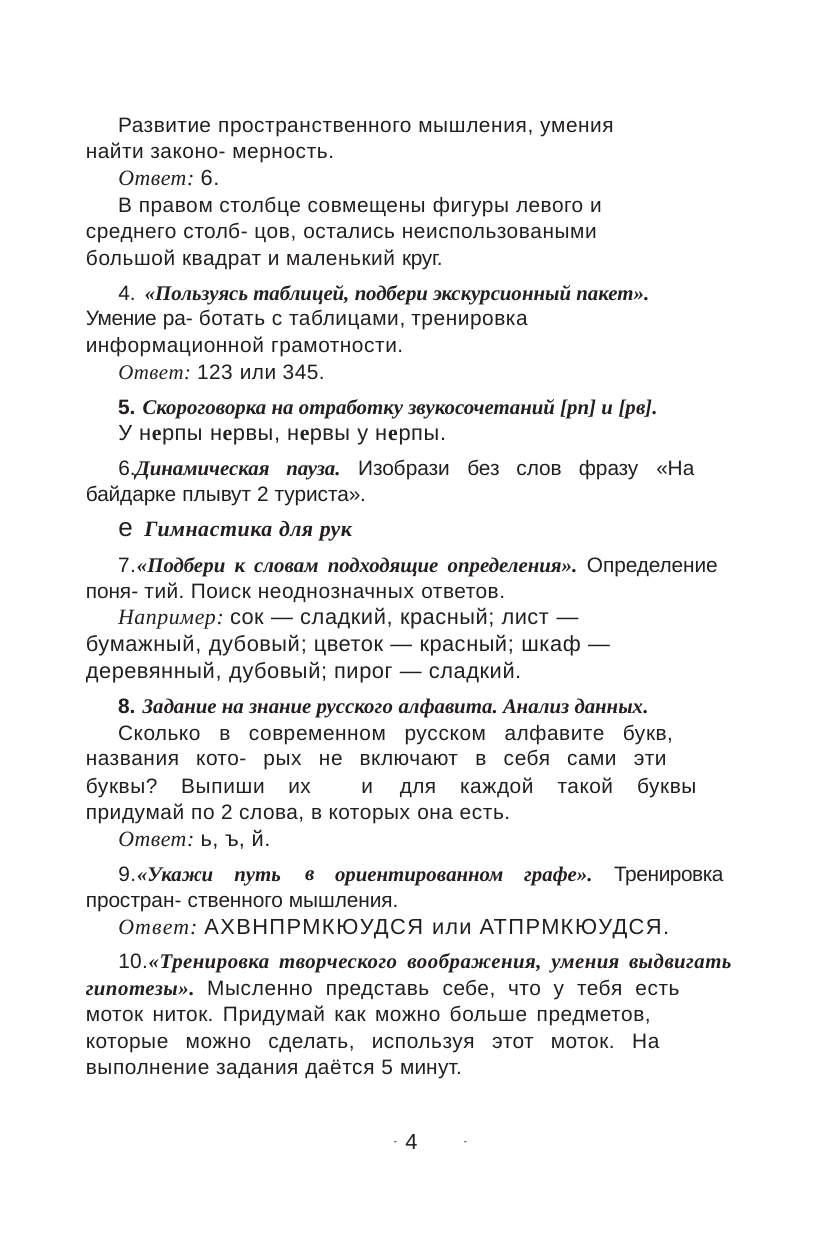

Развитие пространственного мышления, умения
найти законо- мерность.
День 17
1. «Отгадай ребусы»
Ответ: 6.
Ответы: 1) разведка; 2) розетка; 3) наседка.
В правом столбце совмещены фигуры левого и
среднего столб- цов, остались неиспользоваными
большой квадрат и маленький круг.
4. «Пользуясь таблицей, подбери экскурсионный пакет».
Умение ра- ботать с таблицами, тренировка
информационной грамотности.
Ответ: 123 или 345.
5. Скороговорка на отработку звукосочетаний [рп] и [рв].
У нерпы нервы, нервы у нерпы.
6.Динамическая пауза. Изобрази без слов фразу «На
байдарке плывут 2 туриста».
e Гимнастика для рук
7.«Подбери к словам подходящие определения». Определение
поня- тий. Поиск неоднозначных ответов.
Например: сок — сладкий, красный; лист —
бумажный, дубовый; цветок — красный; шкаф —
деревянный, дубовый; пирог — сладкий.
8. Задание на знание русского алфавита. Анализ данных.
Сколько в современном русском алфавите букв,
названия кото- рых не включают в себя сами эти
буквы? Выпиши их
и
для каждой такой буквы
придумай по 2 слова, в которых она есть.
Ответ: ь, ъ, й.
9.«Укажи путь
ориентированном графе». Тренировка
в
простран- ственного мышления.
Ответ: АХВНПРМКЮУДСЯ или АТПРМКЮУДСЯ.
10.«Тренировка творческого воображения, умения выдвигать
гипотезы». Мысленно представь себе, что у тебя есть
моток ниток. Придумай как можно больше предметов,
которые можно сделать, используя этот моток. На
выполнение задания даётся 5 минут.
4
4